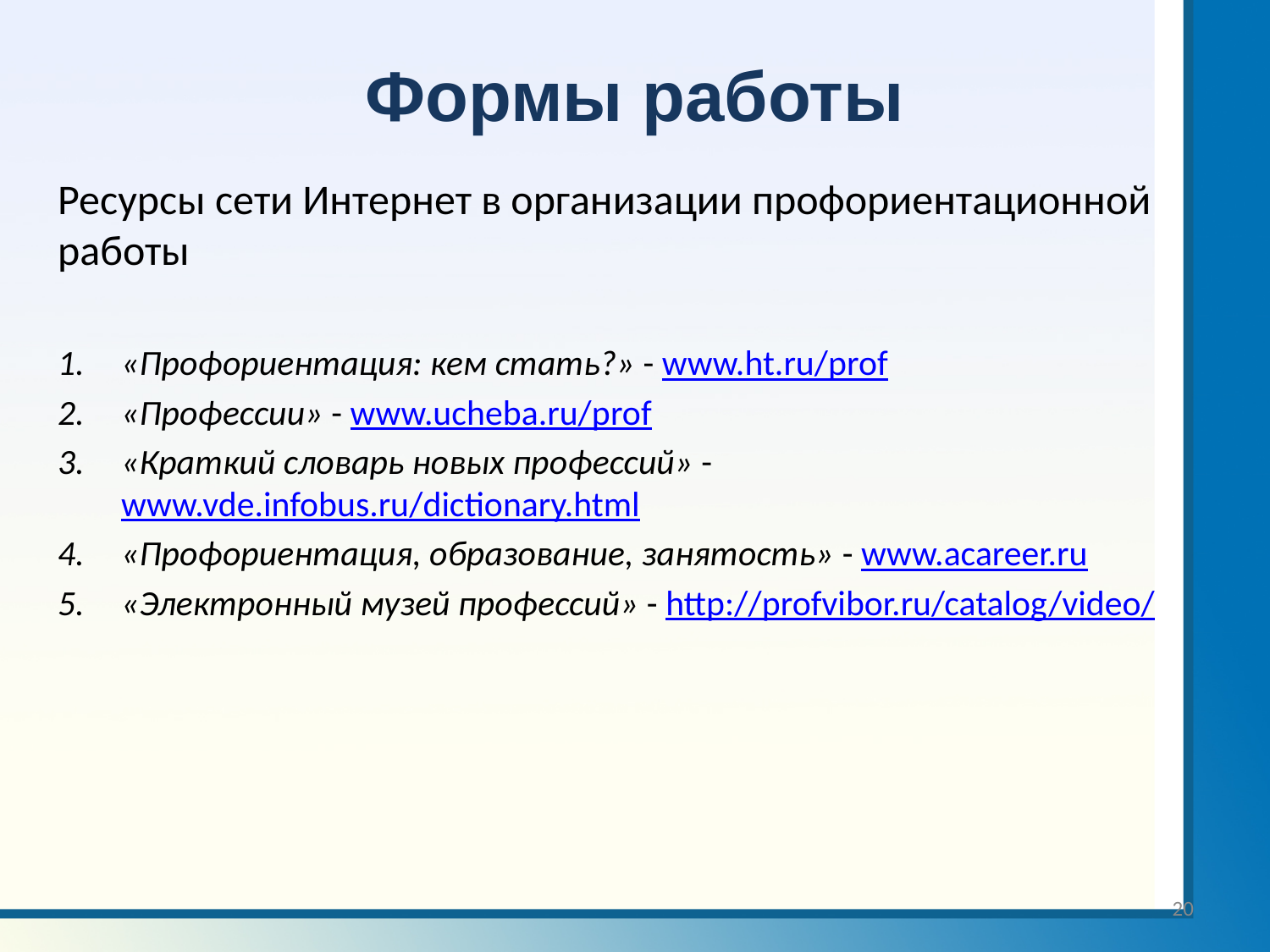

# Формы работы
Ресурсы сети Интернет в организации профориентационной работы

«Профориентация: кем стать?» - www.ht.ru/prof
«Профессии» - www.ucheba.ru/prof
«Краткий словарь новых профессий» - www.vde.infobus.ru/dictionary.html
«Профориентация, образование, занятость» - www.acareer.ru
«Электронный музей профессий» - http://profvibor.ru/catalog/video/
20